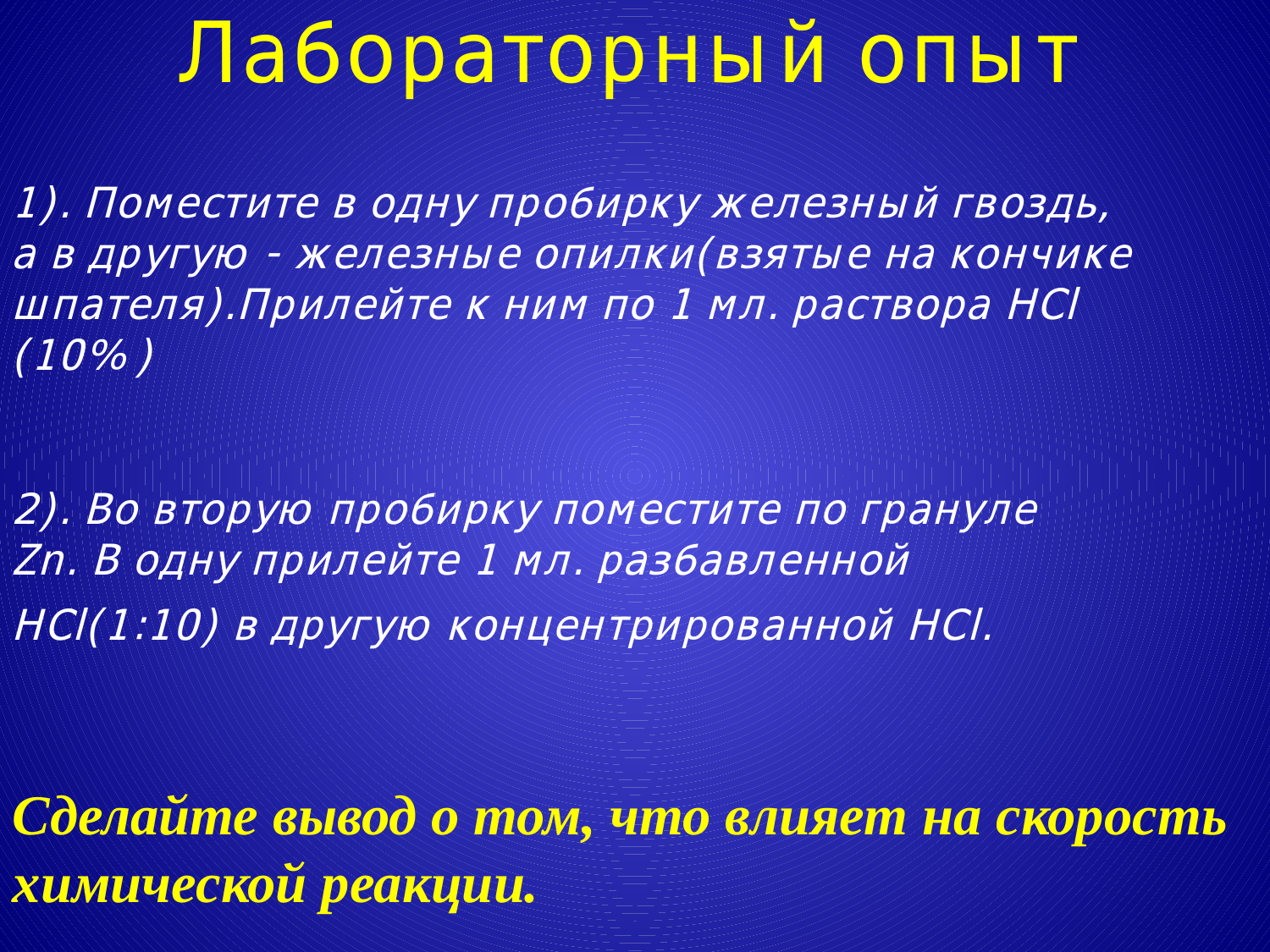

Лабораторный опыт
1). Поместите в одну пробирку железный гвоздь,
а в другую - железные опилки(взятые на кончике
шпателя).Прилейте к ним по 1 мл. раствора HCl
(10%)

2). Во вторую пробирку поместите по грануле
Zn. В одну прилейте 1 мл. разбавленной
HCl(1:10) в другую концентрированной HCl.
Сделайте вывод о том, что влияет на скорость
химической реакции.